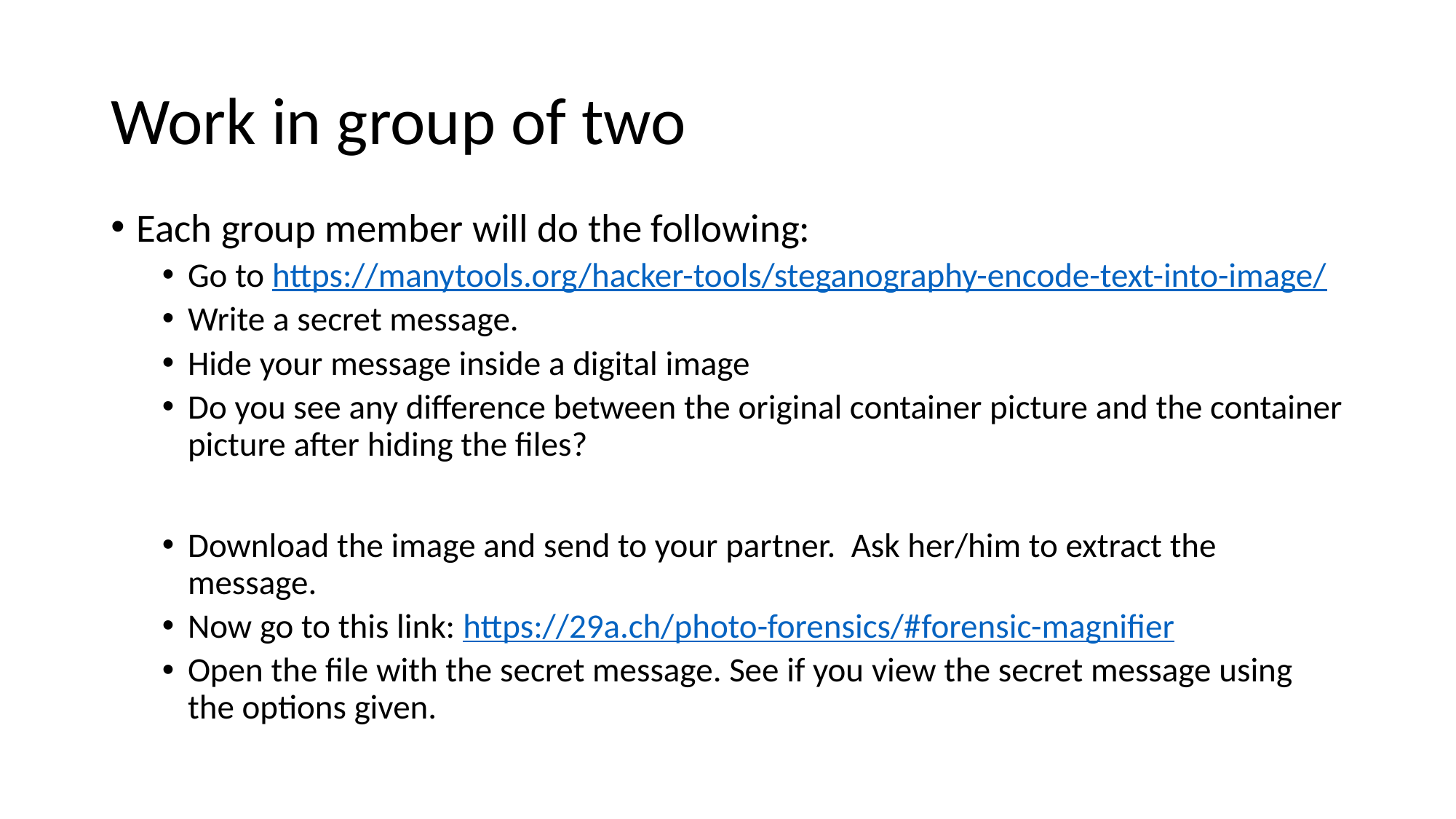

# Work in group of two
Each group member will do the following:
Go to https://manytools.org/hacker-tools/steganography-encode-text-into-image/
Write a secret message.
Hide your message inside a digital image
Do you see any difference between the original container picture and the container picture after hiding the files?

Download the image and send to your partner.  Ask her/him to extract the message.
Now go to this link: https://29a.ch/photo-forensics/#forensic-magnifier
Open the file with the secret message. See if you view the secret message using the options given.